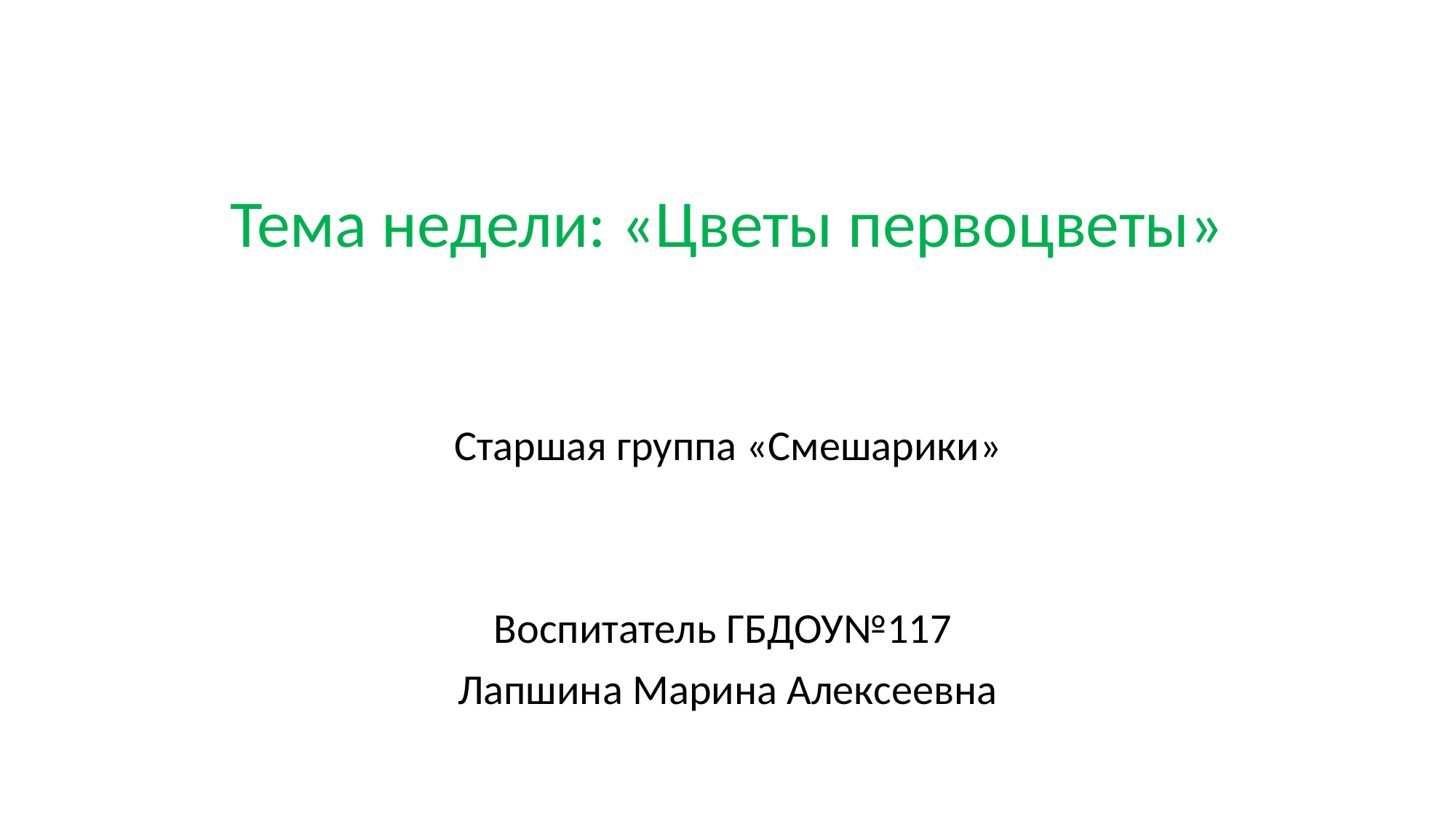

# Тема недели: «Цветы первоцветы»
Старшая группа «Смешарики»

Воспитатель ГБДОУ№117
Лапшина Марина Алексеевна